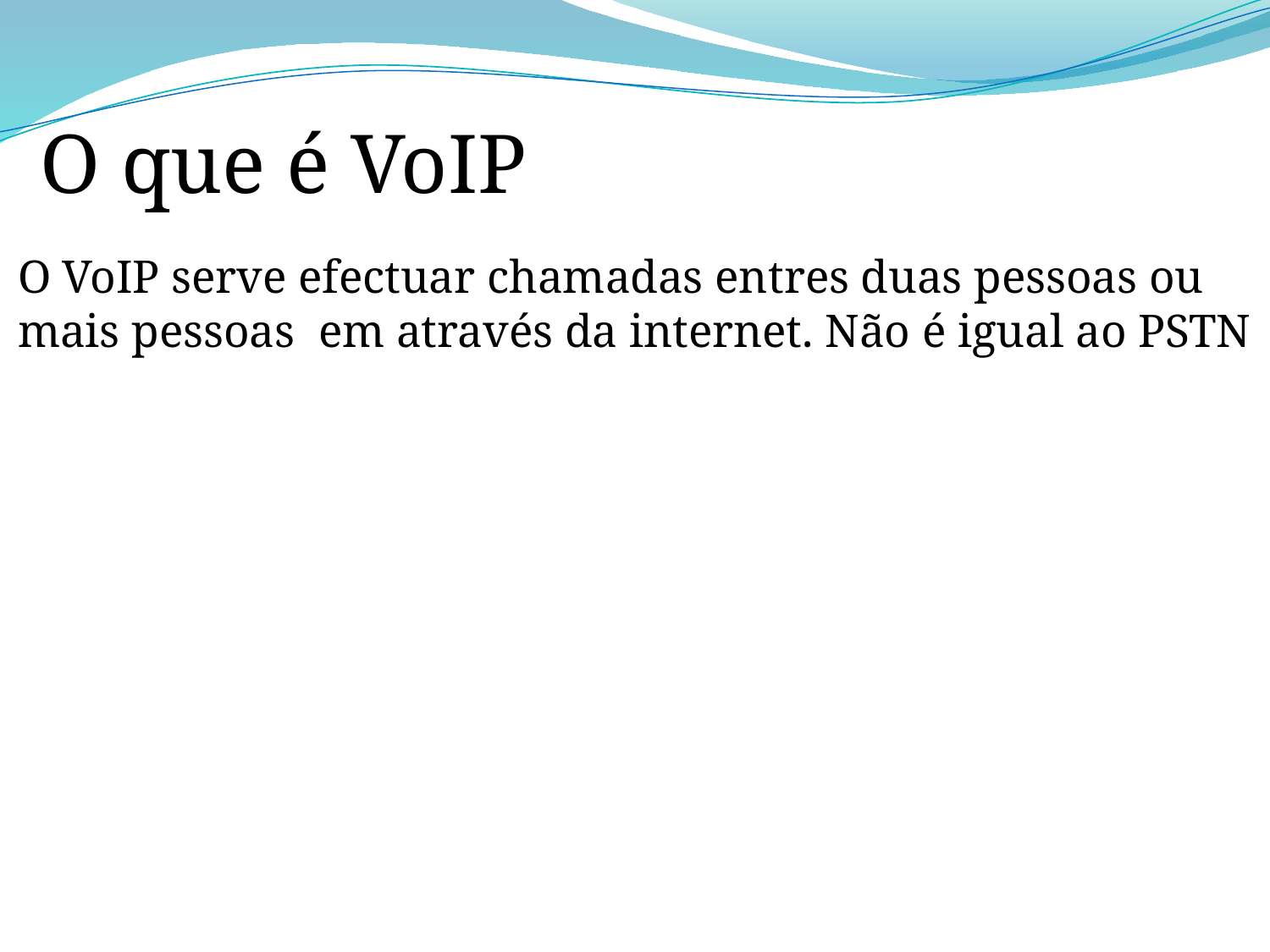

O que é VoIP
O VoIP serve efectuar chamadas entres duas pessoas ou mais pessoas  em através da internet. Não é igual ao PSTN